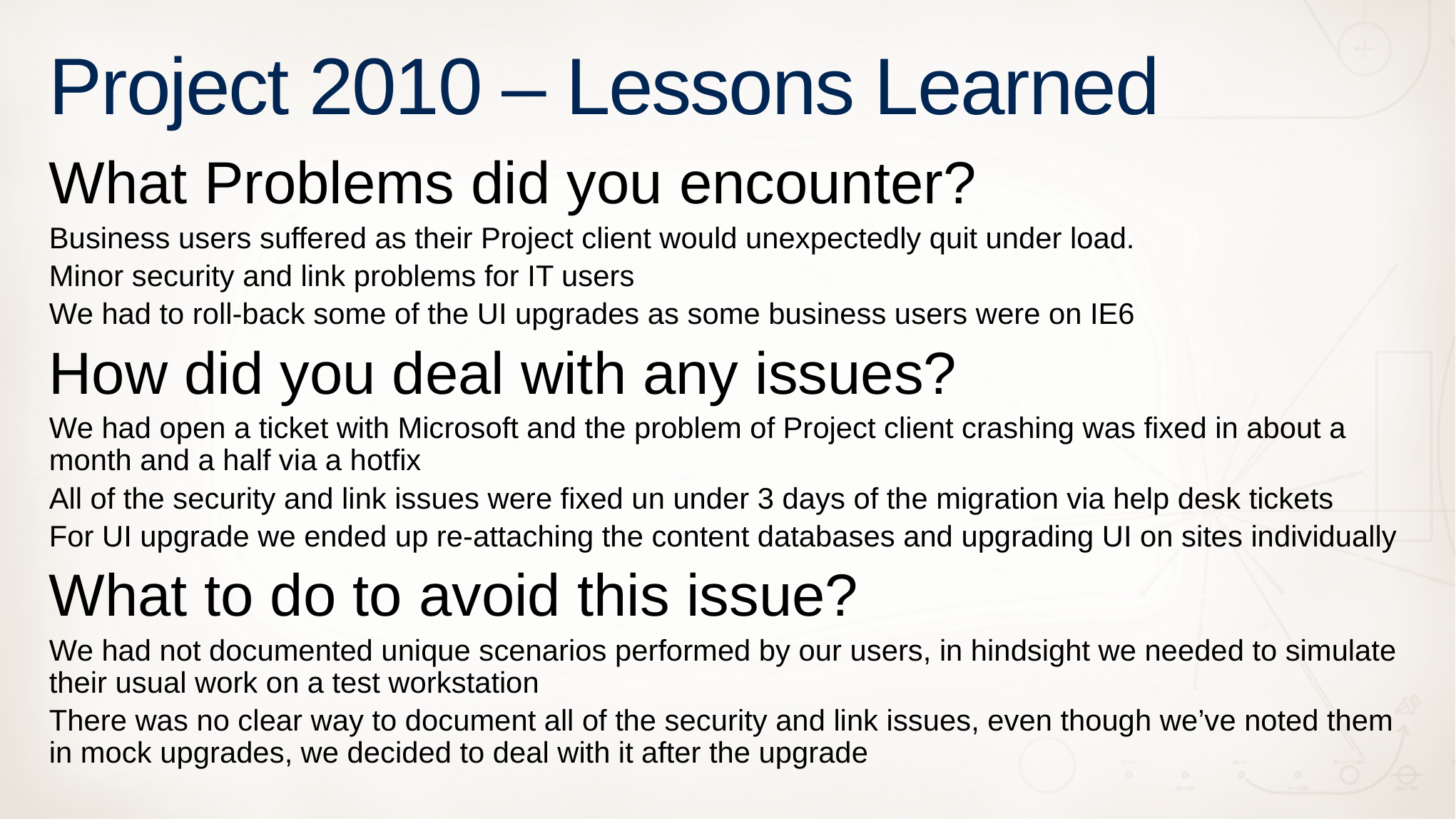

# Project 2010 – Lessons Learned
What Problems did you encounter?
Business users suffered as their Project client would unexpectedly quit under load.
Minor security and link problems for IT users
We had to roll-back some of the UI upgrades as some business users were on IE6
How did you deal with any issues?
We had open a ticket with Microsoft and the problem of Project client crashing was fixed in about a month and a half via a hotfix
All of the security and link issues were fixed un under 3 days of the migration via help desk tickets
For UI upgrade we ended up re-attaching the content databases and upgrading UI on sites individually
What to do to avoid this issue?
We had not documented unique scenarios performed by our users, in hindsight we needed to simulate their usual work on a test workstation
There was no clear way to document all of the security and link issues, even though we’ve noted them in mock upgrades, we decided to deal with it after the upgrade